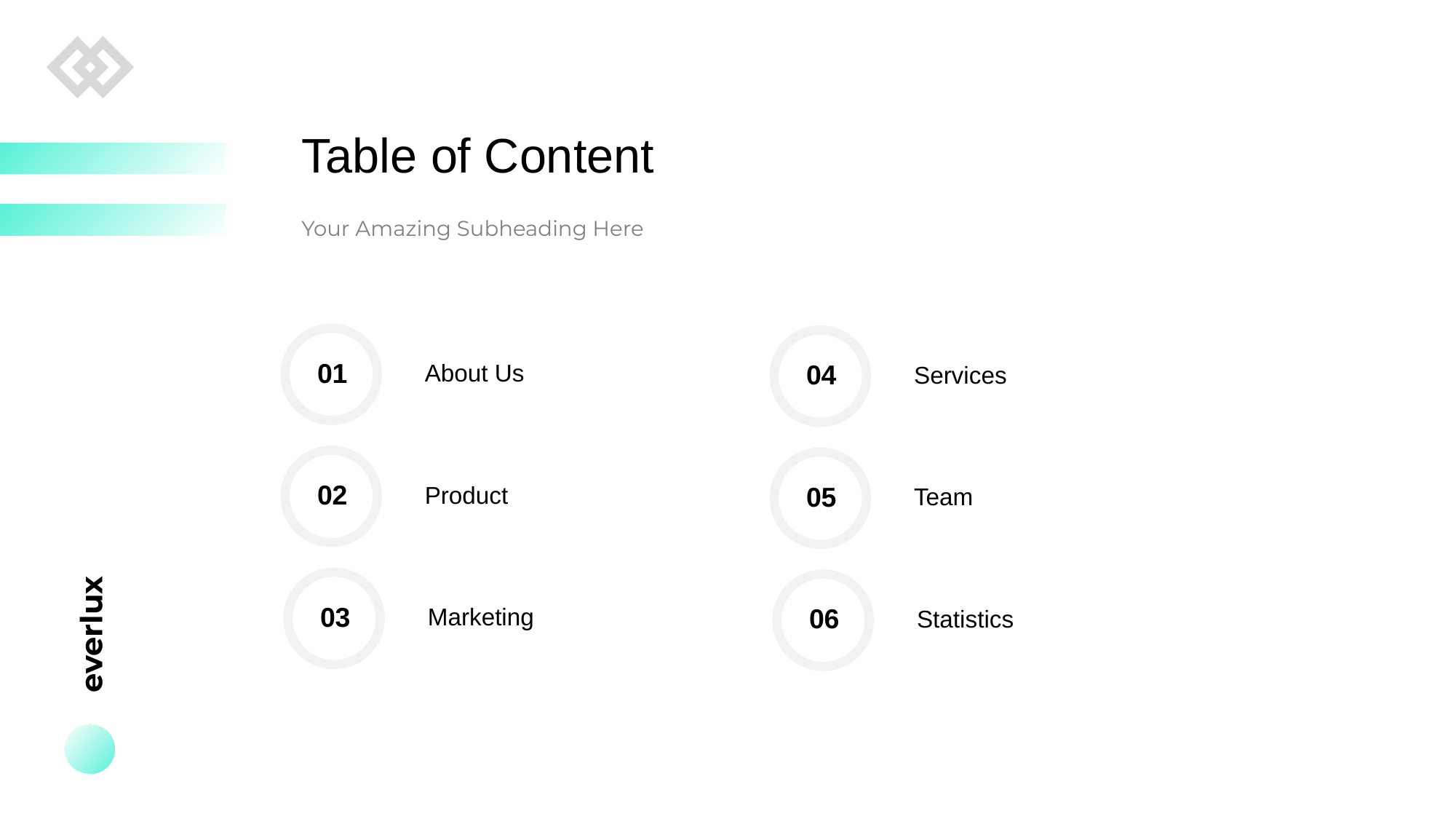

Table of Content

Your Amazing Subheading Here

01
04
About Us
Services

02
05
Product
Team
everlux

03
06
Marketing
Statistics